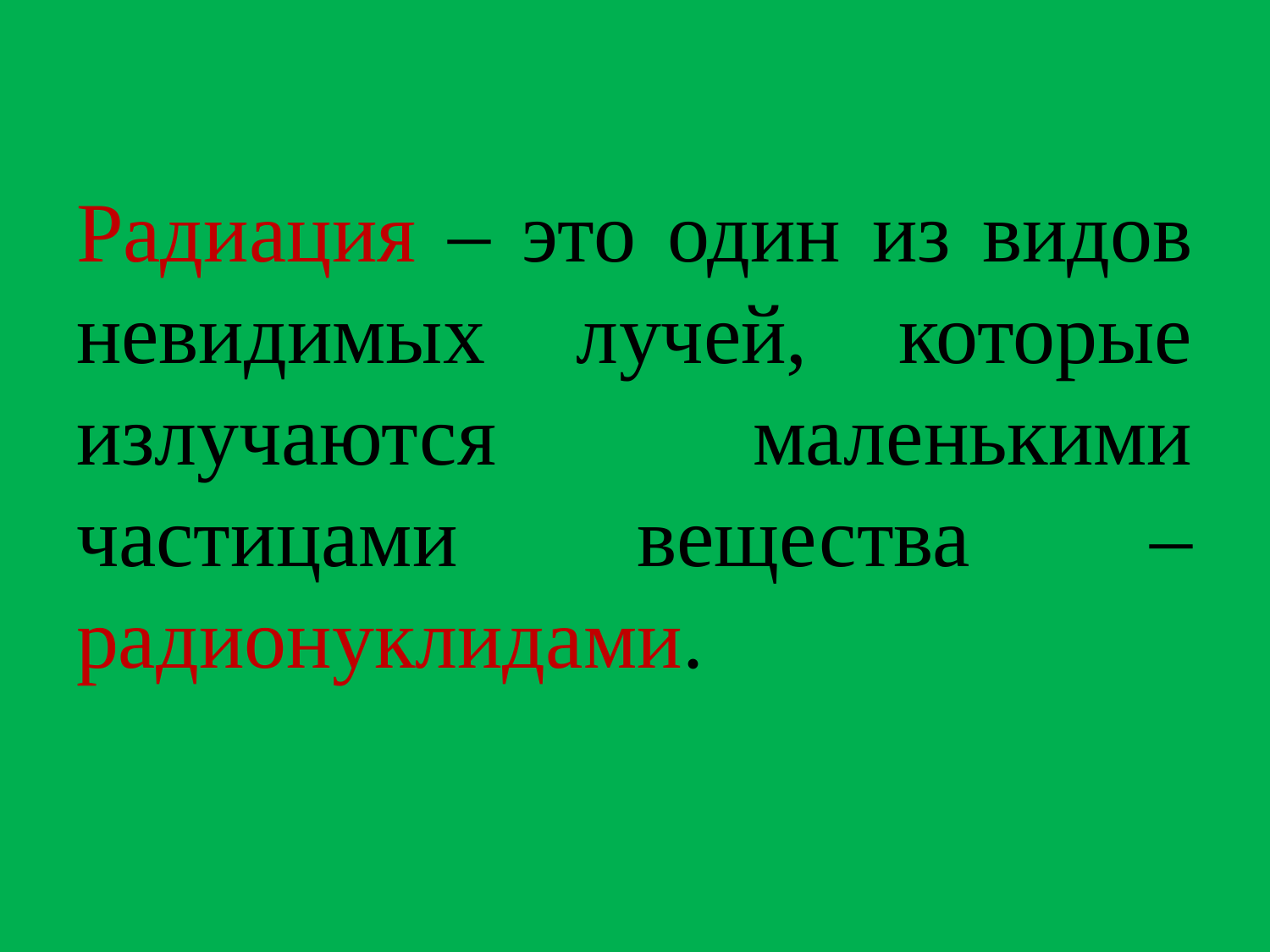

# Радиация – это один из видов невидимых лучей, которые излучаются маленькими частицами вещества – радионуклидами.